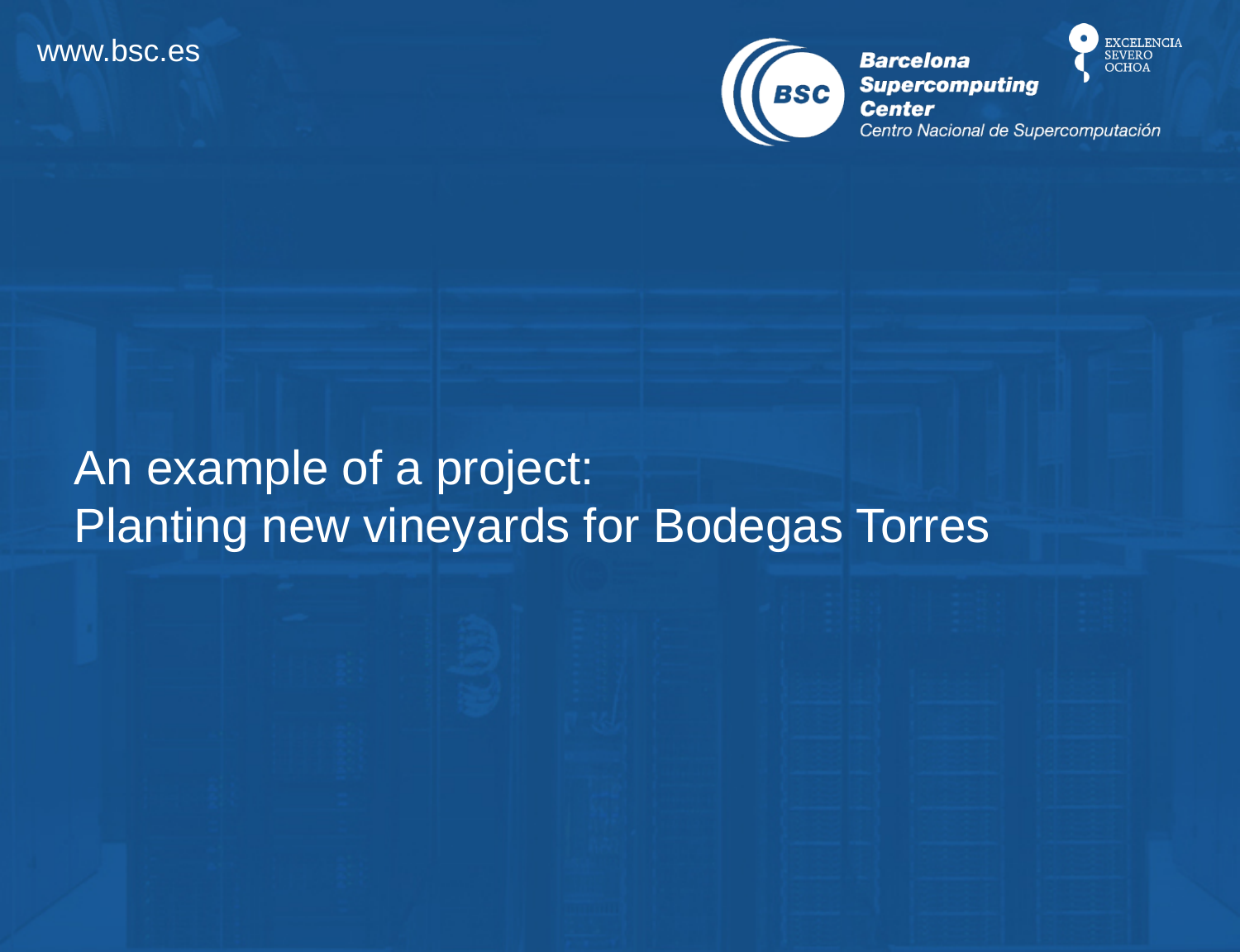

An example of a project:
Planting new vineyards for Bodegas Torres